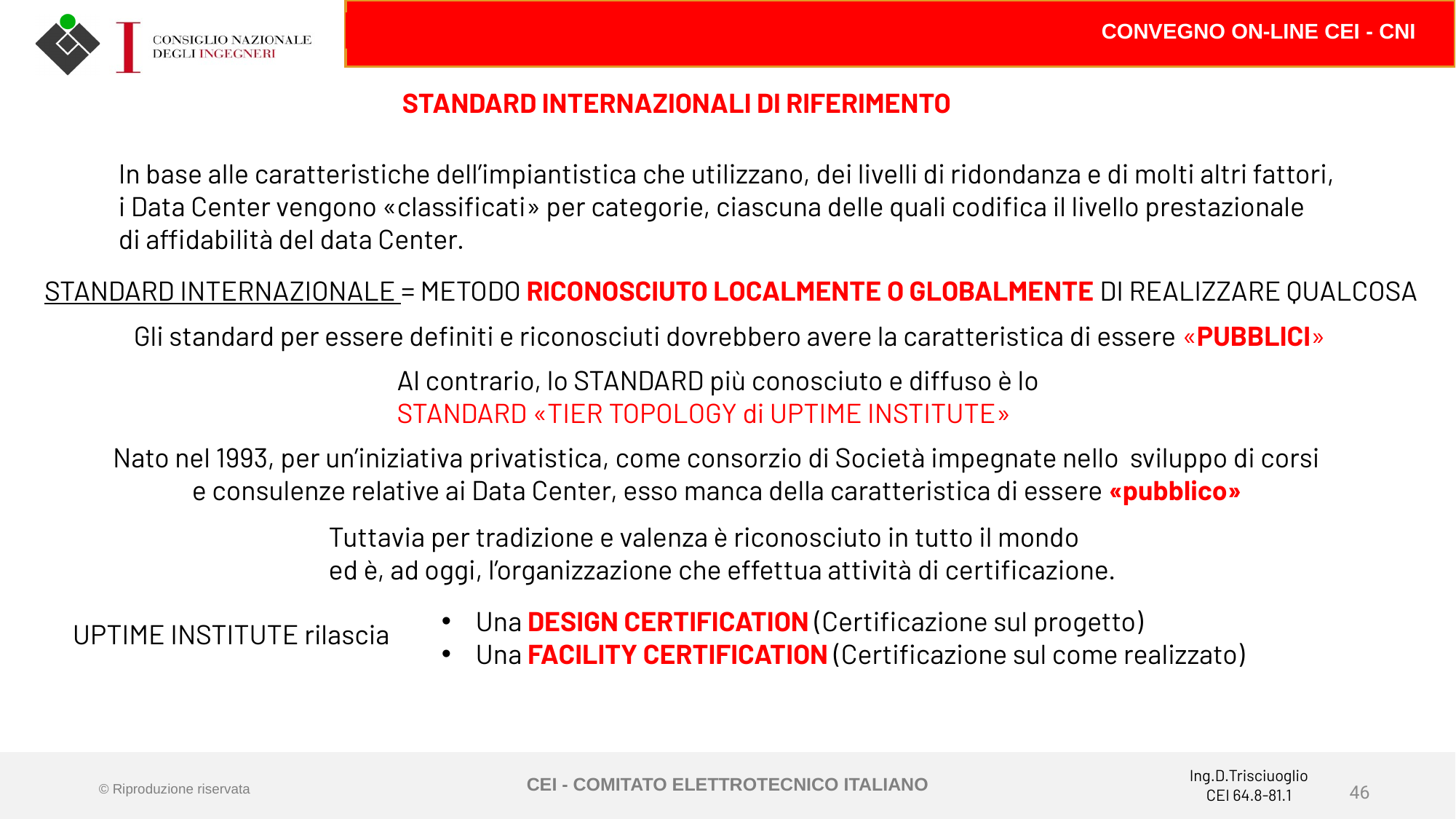

STANDARD INTERNAZIONALI DI RIFERIMENTO
In base alle caratteristiche dell’impiantistica che utilizzano, dei livelli di ridondanza e di molti altri fattori,
i Data Center vengono «classificati» per categorie, ciascuna delle quali codifica il livello prestazionale
di affidabilità del data Center.
STANDARD INTERNAZIONALE = METODO RICONOSCIUTO LOCALMENTE O GLOBALMENTE DI REALIZZARE QUALCOSA
Gli standard per essere definiti e riconosciuti dovrebbero avere la caratteristica di essere «PUBBLICI»
Al contrario, lo STANDARD più conosciuto e diffuso è lo
STANDARD «TIER TOPOLOGY di UPTIME INSTITUTE»
Nato nel 1993, per un’iniziativa privatistica, come consorzio di Società impegnate nello  sviluppo di corsi e consulenze relative ai Data Center, esso manca della caratteristica di essere «pubblico»
Tuttavia per tradizione e valenza è riconosciuto in tutto il mondo
ed è, ad oggi, l’organizzazione che effettua attività di certificazione.
Una DESIGN CERTIFICATION (Certificazione sul progetto)
Una FACILITY CERTIFICATION (Certificazione sul come realizzato)
UPTIME INSTITUTE rilascia
Ing.D.Trisciuoglio
CEI 64.8-81.1